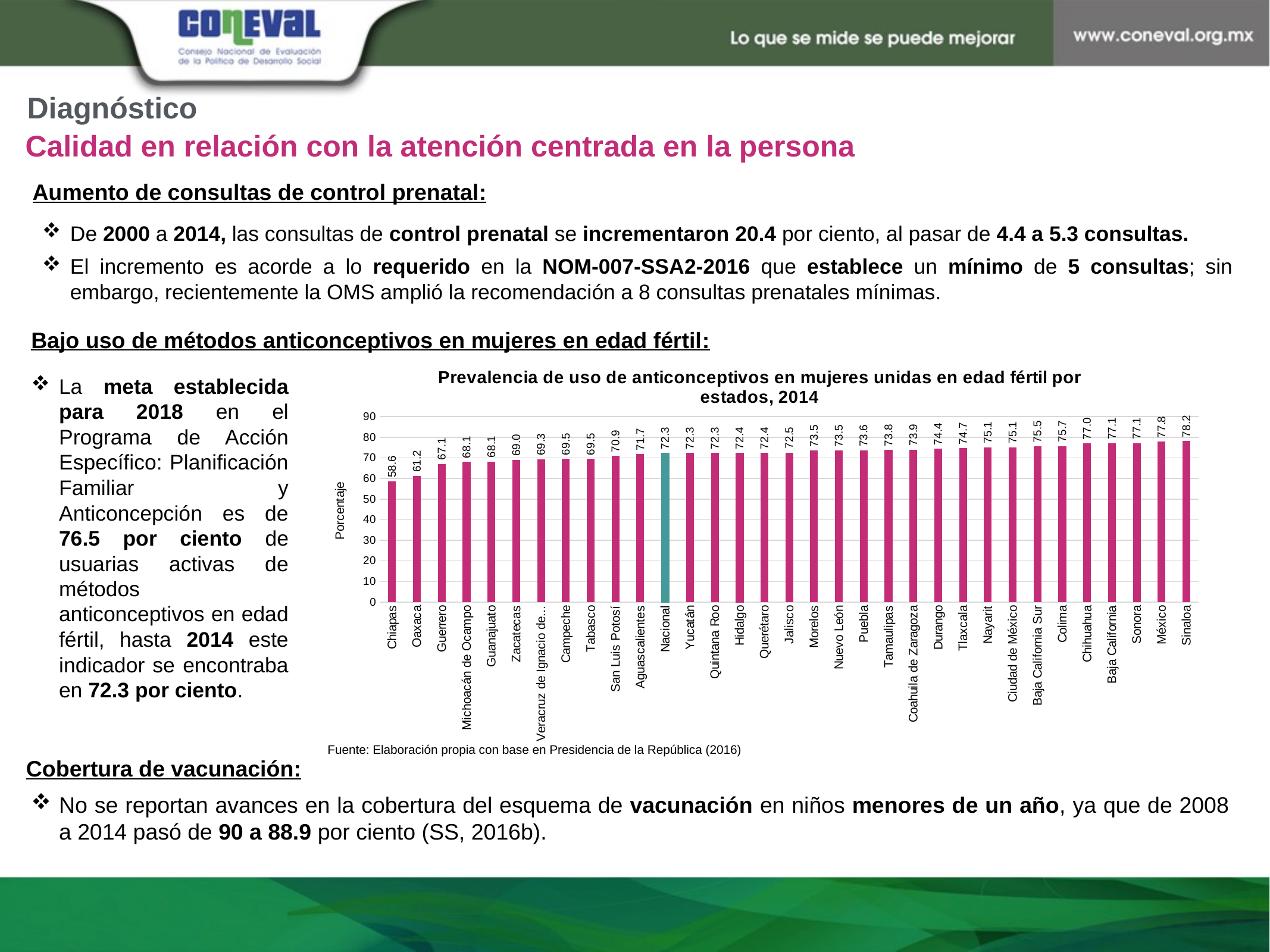

Diagnóstico
Calidad en relación con la atención centrada en la persona
Aumento de consultas de control prenatal:
De 2000 a 2014, las consultas de control prenatal se incrementaron 20.4 por ciento, al pasar de 4.4 a 5.3 consultas.
El incremento es acorde a lo requerido en la NOM-007-SSA2-2016 que establece un mínimo de 5 consultas; sin embargo, recientemente la OMS amplió la recomendación a 8 consultas prenatales mínimas.
Bajo uso de métodos anticonceptivos en mujeres en edad fértil:

### Chart: Prevalencia de uso de anticonceptivos en mujeres unidas en edad fértil por estados, 2014

| Category |  |
|---|---|
| Chiapas | 58.5777897586123 |
| Oaxaca | 61.1651302632199 |
| Guerrero | 67.0668332085496 |
| Michoacán de Ocampo | 68.0640336507644 |
| Guanajuato | 68.1403028715563 |
| Zacatecas | 68.9919134928139 |
| Veracruz de Ignacio de la Llave | 69.2690174326466 |
| Campeche | 69.5298366692633 |
| Tabasco | 69.5364187581549 |
| San Luis Potosí | 70.8623298033283 |
| Aguascalientes | 71.7442616759683 |
| Nacional | 72.2979778604885 |
| Yucatán | 72.3161971500891 |
| Quintana Roo | 72.3497275554161 |
| Hidalgo | 72.4058280784968 |
| Querétaro | 72.4118193266088 |
| Jalisco | 72.4729281543814 |
| Morelos | 73.5112693999257 |
| Nuevo León | 73.5136939715632 |
| Puebla | 73.6423672543516 |
| Tamaulipas | 73.7637416974435 |
| Coahuila de Zaragoza | 73.9349472892649 |
| Durango | 74.4004102702318 |
| Tlaxcala | 74.6575997551551 |
| Nayarit | 75.1171593366979 |
| Ciudad de México | 75.119647802954 |
| Baja California Sur | 75.5300854883698 |
| Colima | 75.6998171332114 |
| Chihuahua | 77.0148379674549 |
| Baja California | 77.0694343394967 |
| Sonora | 77.125696605968 |
| México | 77.7933778287424 |
| Sinaloa | 78.1549090876335 |
La meta establecida para 2018 en el Programa de Acción Específico: Planificación Familiar y Anticoncepción es de 76.5 por ciento de usuarias activas de métodos anticonceptivos en edad fértil, hasta 2014 este indicador se encontraba en 72.3 por ciento.
Fuente: Elaboración propia con base en Presidencia de la República (2016)
Cobertura de vacunación:
No se reportan avances en la cobertura del esquema de vacunación en niños menores de un año, ya que de 2008 a 2014 pasó de 90 a 88.9 por ciento (SS, 2016b).